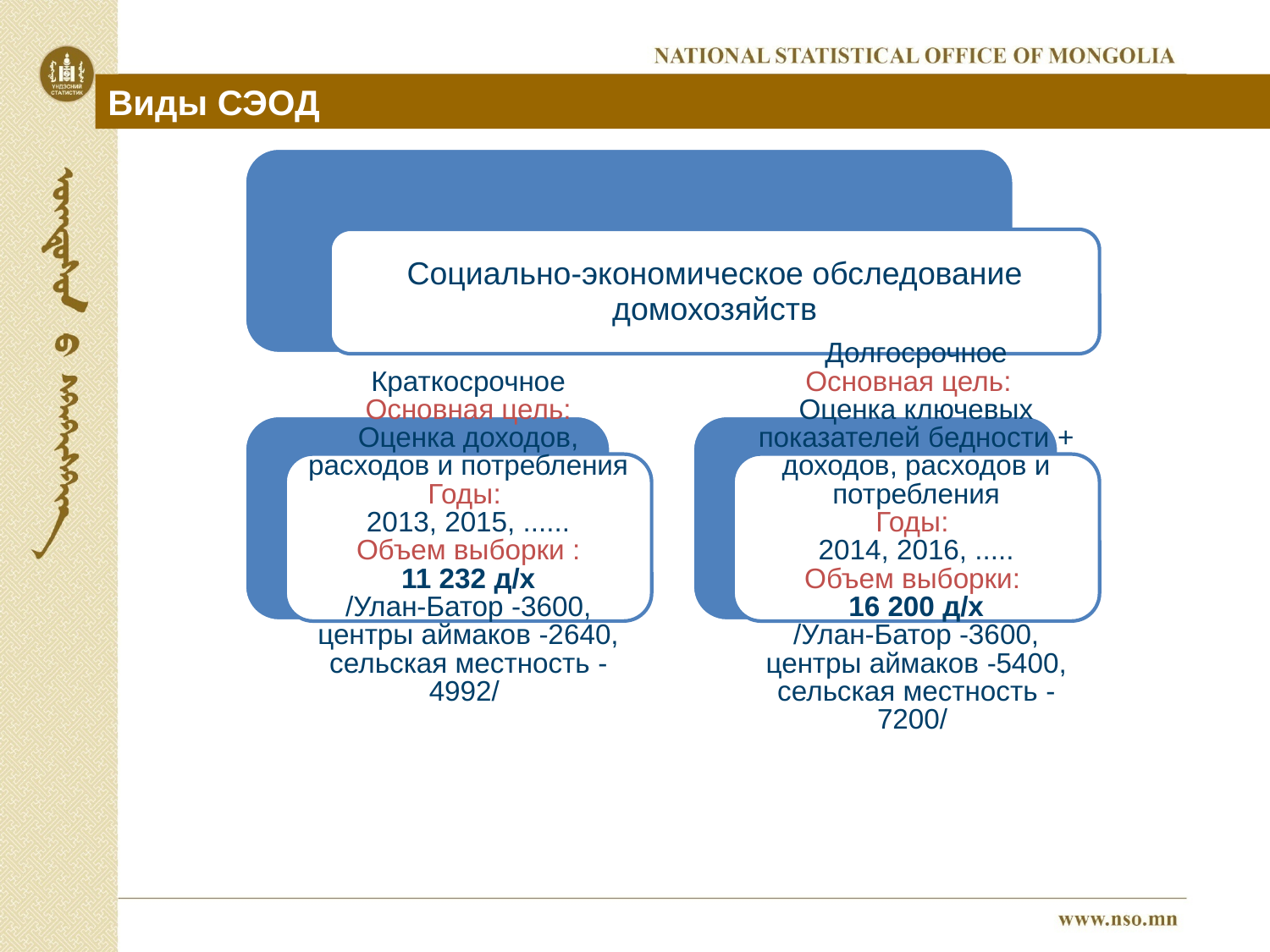

Виды СЭОД
Социально-экономическое обследование домохозяйств
Краткосрочное
Основная цель:
Оценка доходов, расходов и потребления
Годы:
2013, 2015, ......
Объем выборки :
11 232 д/х
/Улан-Батор -3600, центры аймаков -2640, сельская местность -4992/
Долгосрочное
Основная цель:
Оценка ключевых показателей бедности + доходов, расходов и потребления
Годы:
2014, 2016, .....
Объем выборки:
16 200 д/х
/Улан-Батор -3600, центры аймаков -5400, сельская местность -7200/